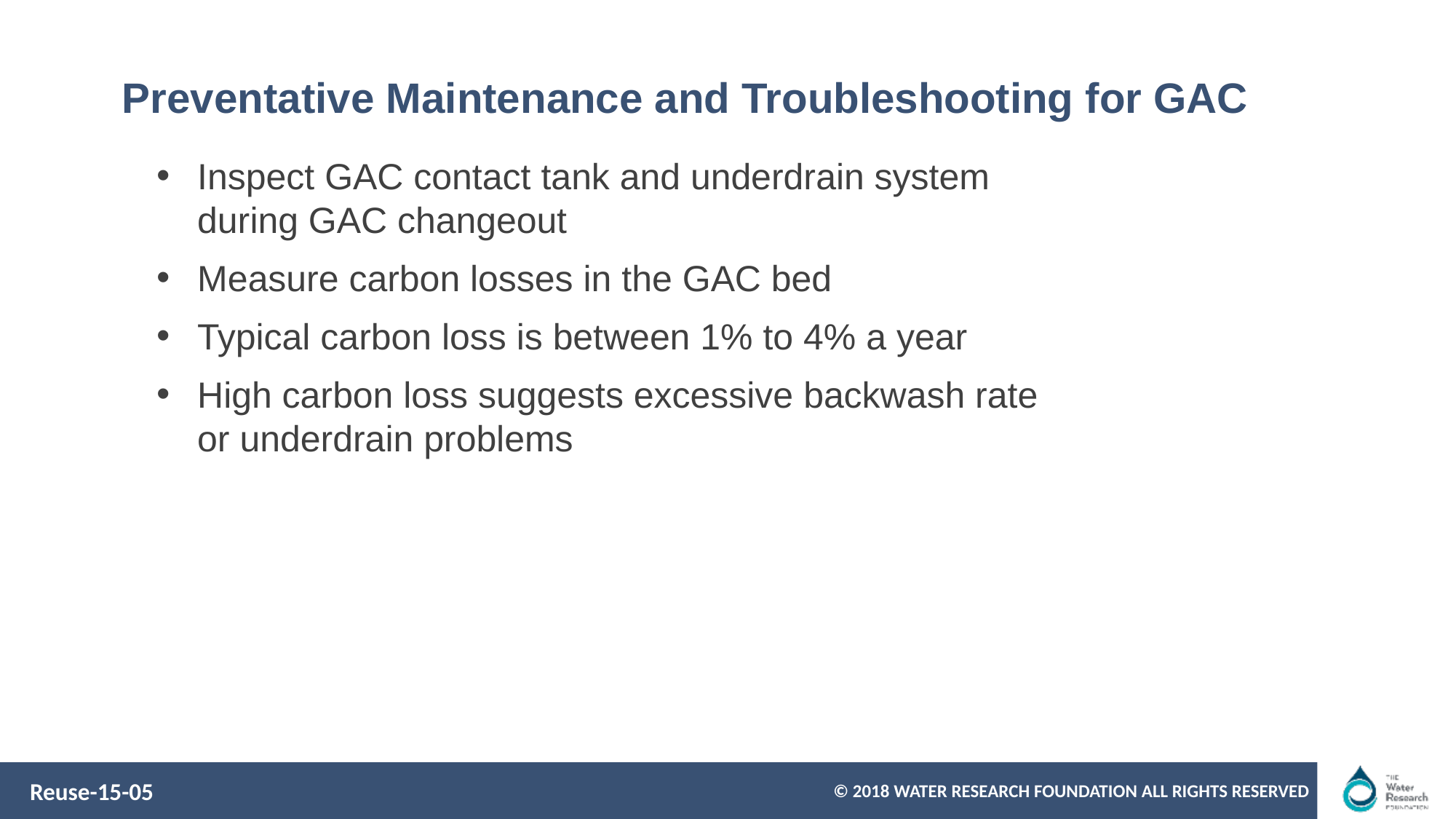

Preventative Maintenance and Troubleshooting for GAC
Inspect GAC contact tank and underdrain system during GAC changeout
Measure carbon losses in the GAC bed
Typical carbon loss is between 1% to 4% a year
High carbon loss suggests excessive backwash rate or underdrain problems